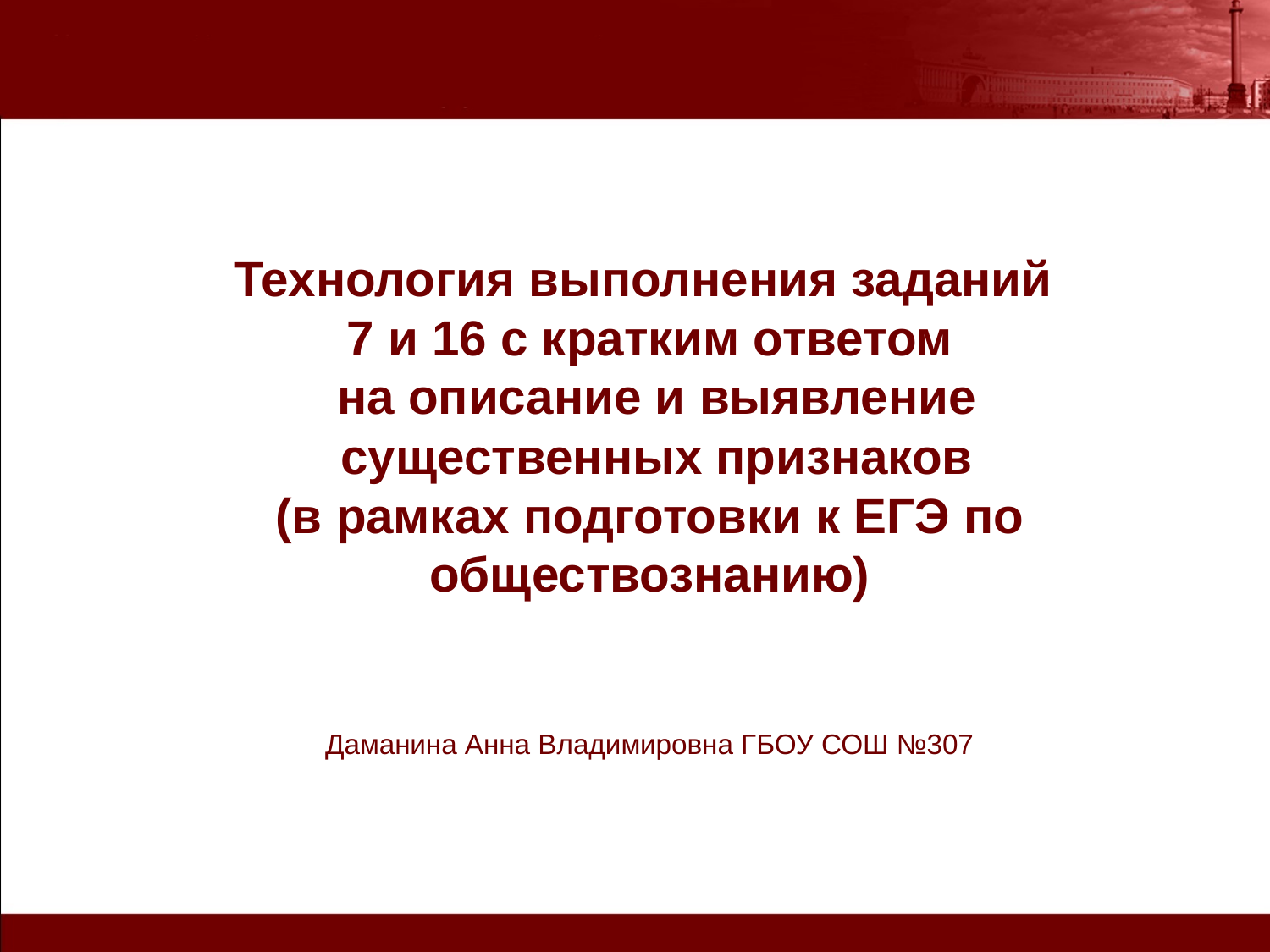

# Технология выполнения заданий 7 и 16 с кратким ответом на описание и выявление существенных признаков (в рамках подготовки к ЕГЭ по обществознанию)
Даманина Анна Владимировна ГБОУ СОШ №307